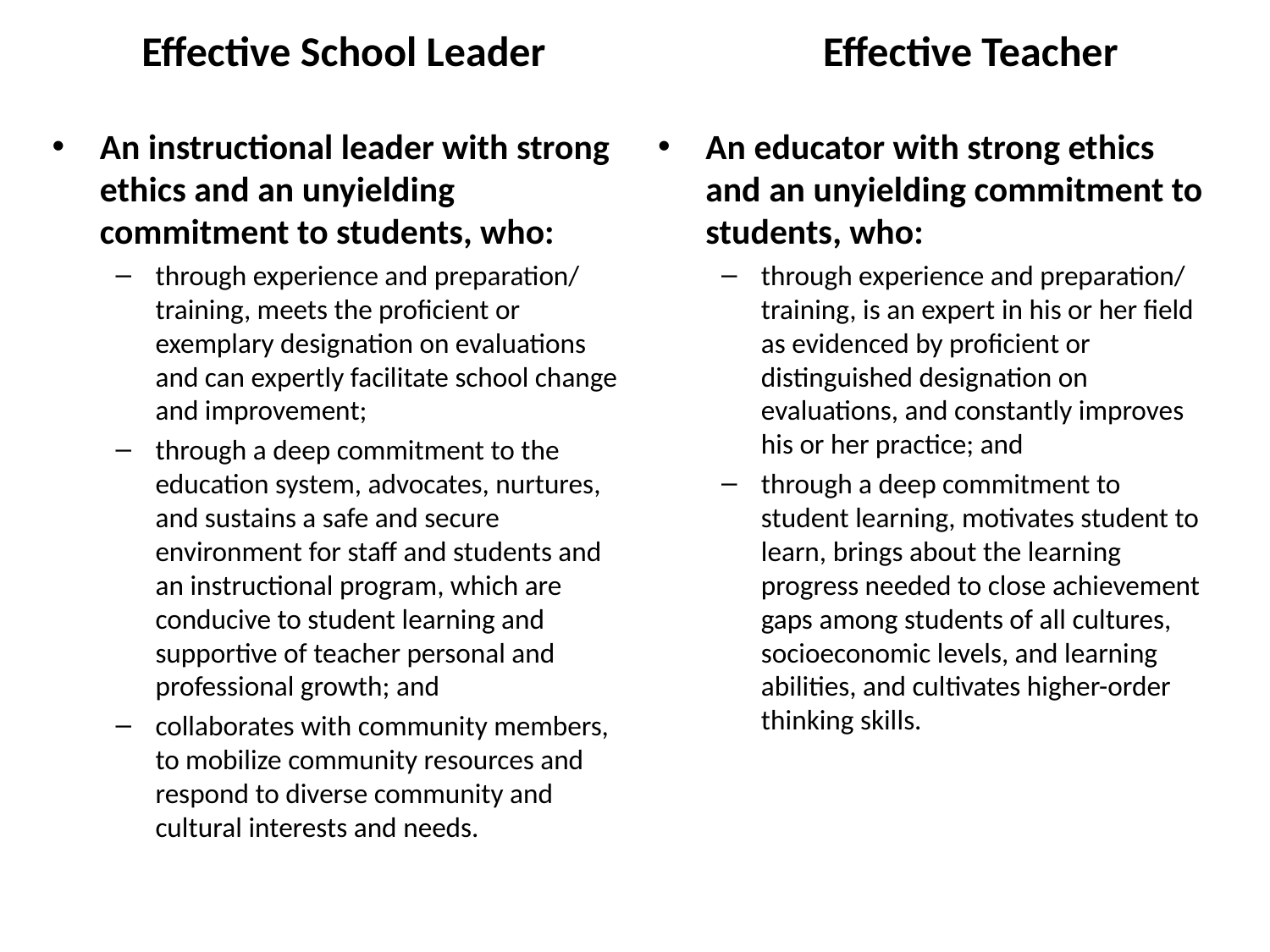

Effective School Leader

Effective Teacher

An educator with strong ethics and an unyielding commitment to students, who:
through experience and preparation/ training, is an expert in his or her field as evidenced by proficient or distinguished designation on evaluations, and constantly improves his or her practice; and
through a deep commitment to student learning, motivates student to learn, brings about the learning progress needed to close achievement gaps among students of all cultures, socioeconomic levels, and learning abilities, and cultivates higher-order thinking skills.

An instructional leader with strong ethics and an unyielding commitment to students, who:
through experience and preparation/  training, meets the proficient or exemplary designation on evaluations and can expertly facilitate school change and improvement;
through a deep commitment to the education system, advocates, nurtures, and sustains a safe and secure environment for staff and students and an instructional program, which are conducive to student learning and supportive of teacher personal and professional growth; and
collaborates with community members, to mobilize community resources and respond to diverse community and cultural interests and needs.